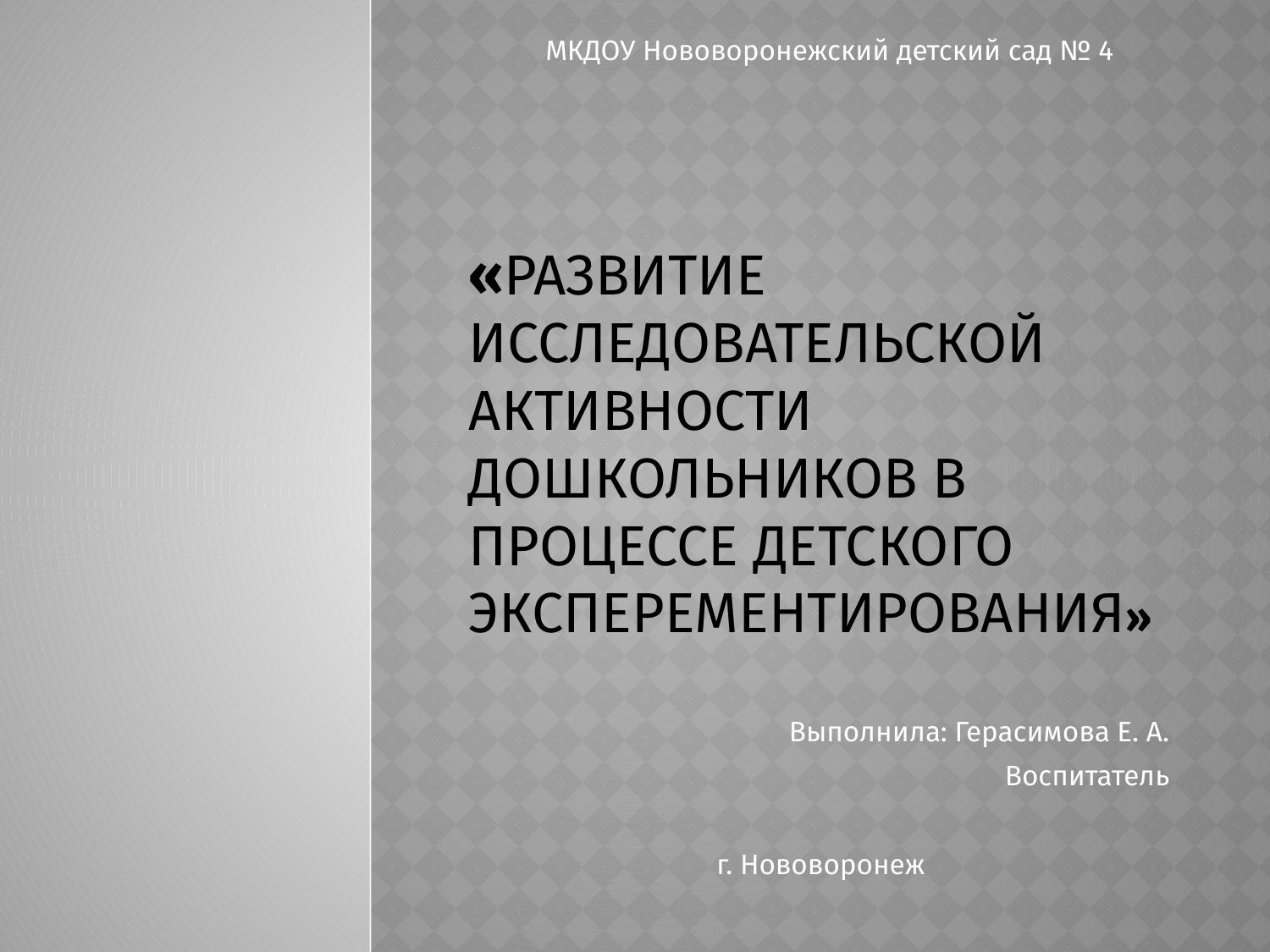

МКДОУ Нововоронежский детский сад № 4
# «Развитие исследовательской активности дошкольников в процессе детского эксперементирования»

Выполнила: Герасимова Е. А.
Воспитатель

г. Нововоронеж